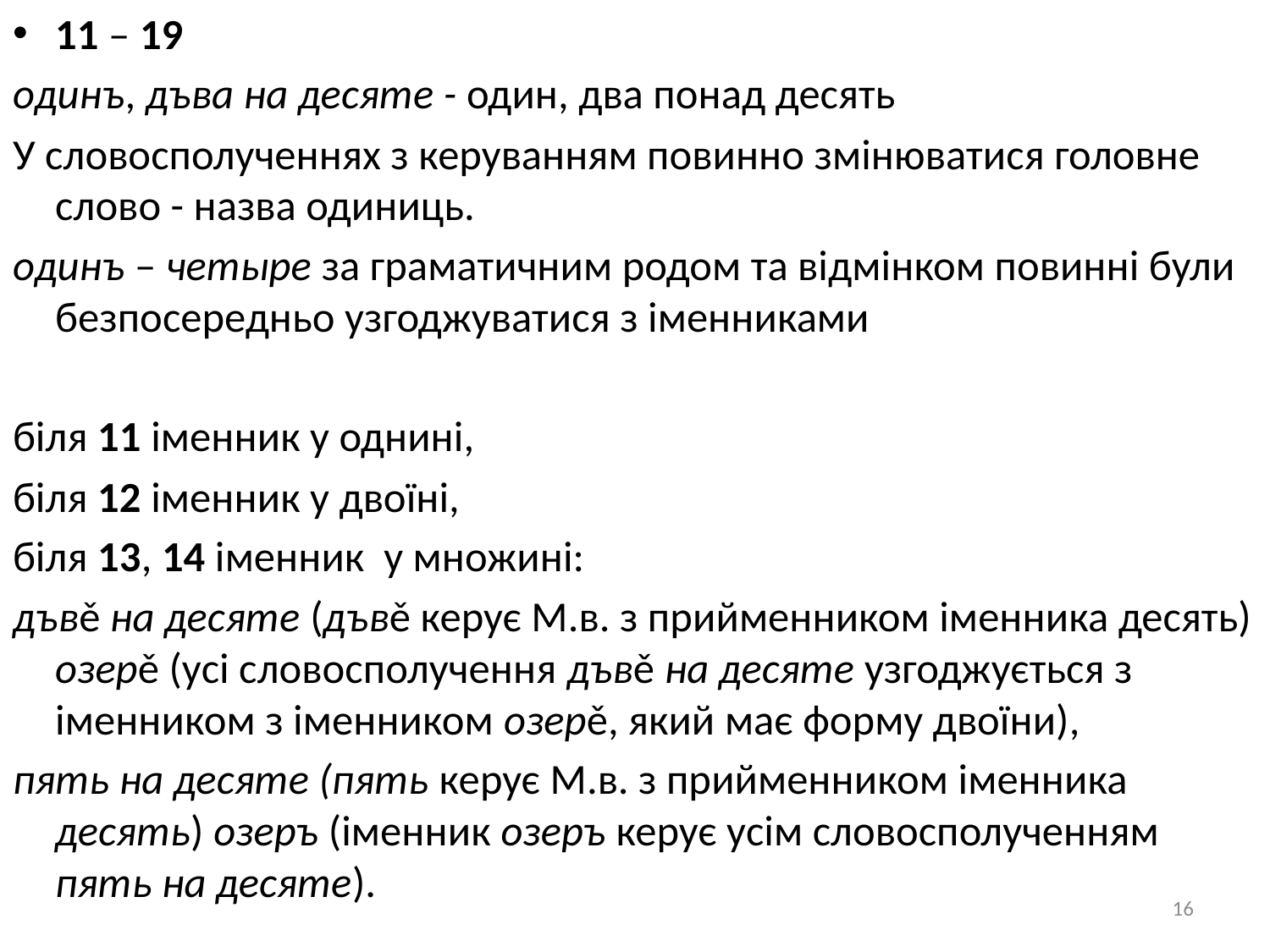

11 – 19
одинъ, дъва на десяте - один, два понад десять
У словосполученнях з керуванням повинно змінюватися головне слово - назва одиниць.
одинъ – четыре за граматичним родом та відмінком повинні були безпосередньо узгоджуватися з іменниками

біля 11 іменник у однині,
біля 12 іменник у двоїні,
біля 13, 14 іменник  у множині:
дъвě на десяте (дъвě керує М.в. з прийменником іменника десять) озерě (усі словосполучення дъвě на десяте узгоджується з іменником з іменником озерě, який має форму двоїни),
пять на десяте (пять керує М.в. з прийменником іменника десять) озеръ (іменник озеръ керує усім словосполученням пять на десяте).
16